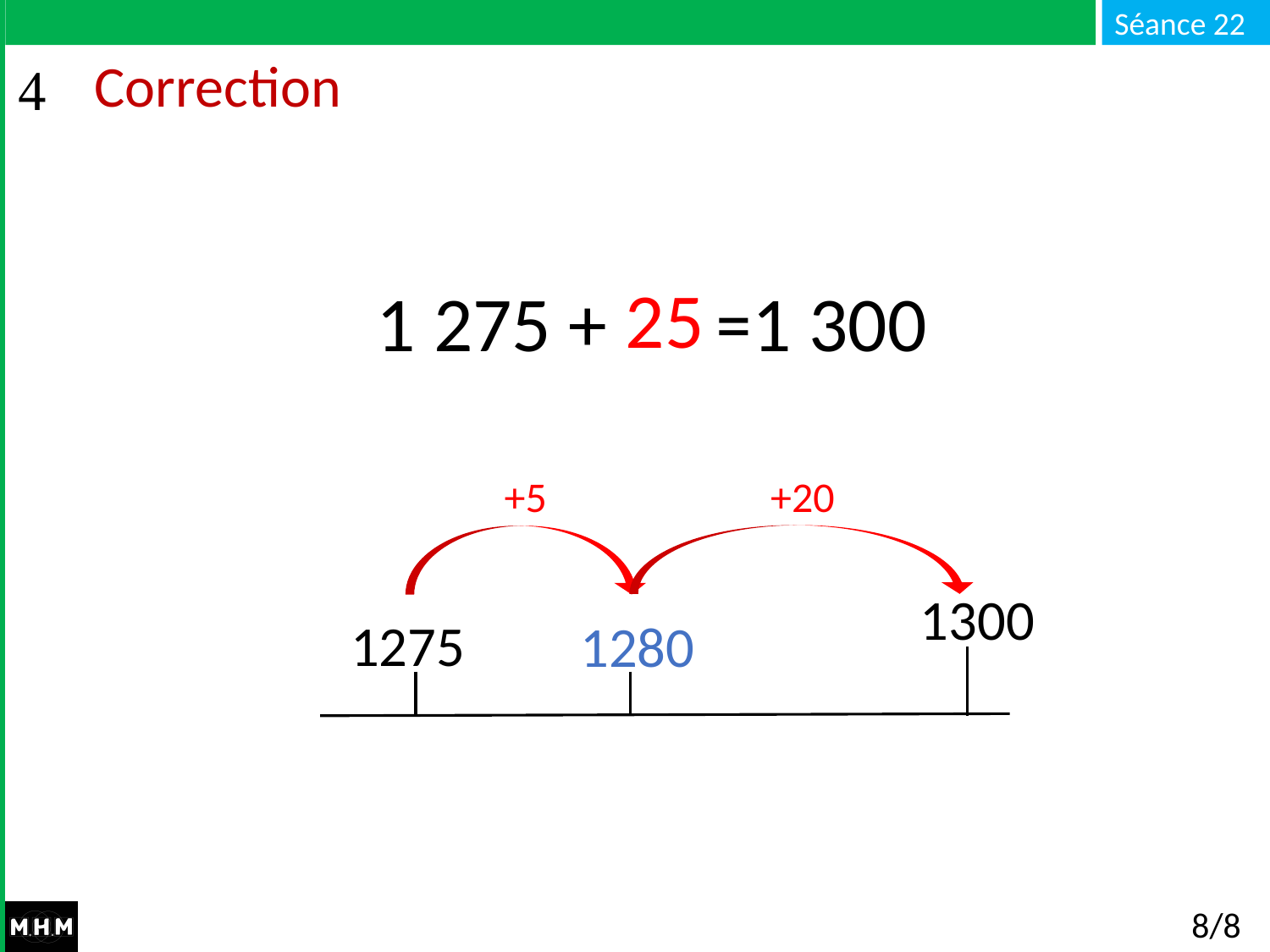

# Correction
25
 1 275 + …  =1 300
+5
+20

1300
1275
1280
8/8